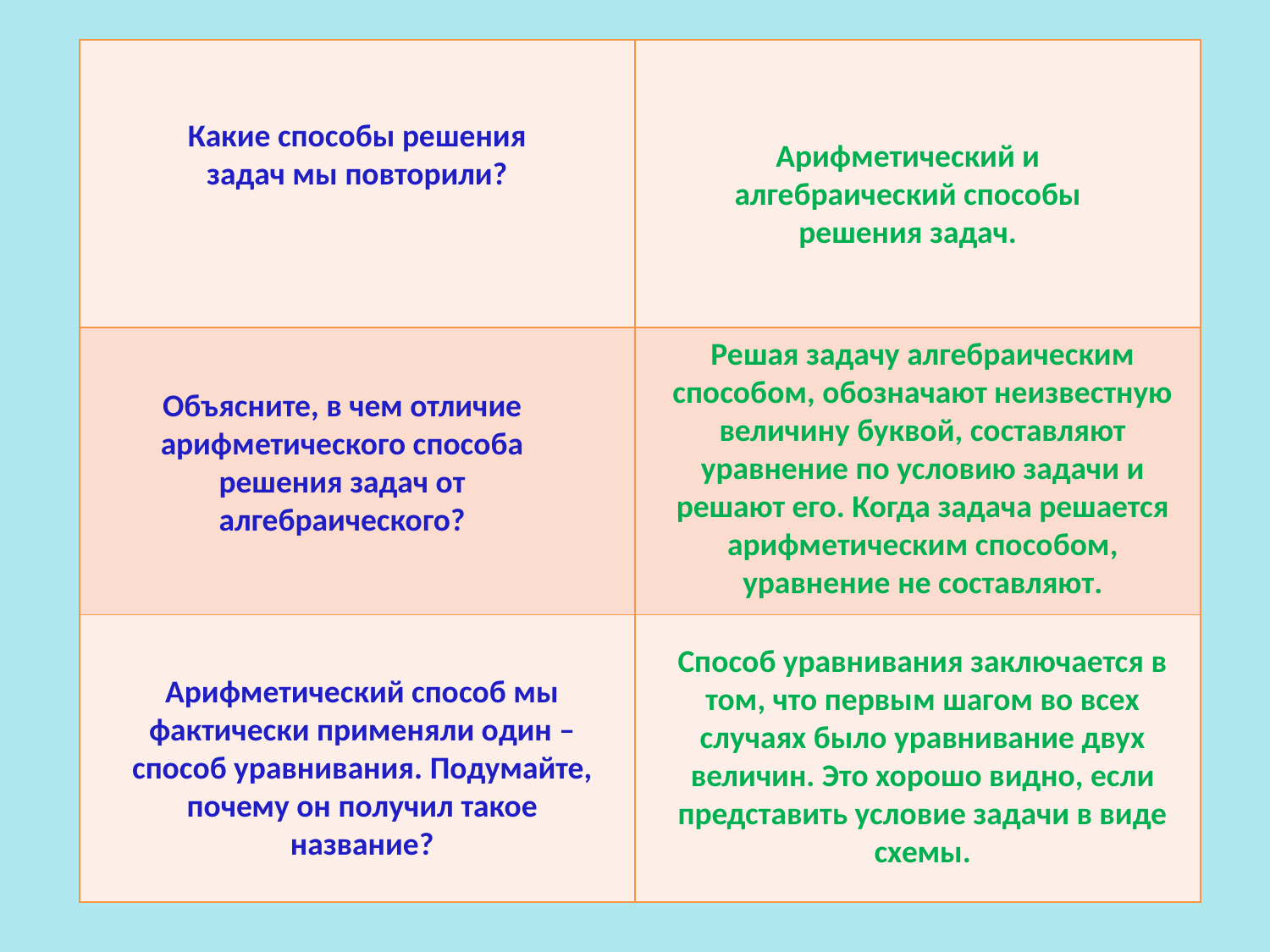

|  |  |
| --- | --- |
|  |  |
|  |  |
Какие способы решения задач мы повторили?
Арифметический и алгебраический способы решения задач.
Решая задачу алгебраическим способом, обозначают неизвестную величину буквой, составляют уравнение по условию задачи и решают его. Когда задача решается арифметическим способом, уравнение не составляют.
Объясните, в чем отличие арифметического способа решения задач от алгебраического?
Способ уравнивания заключается в том, что первым шагом во всех случаях было уравнивание двух величин. Это хорошо видно, если представить условие задачи в виде схемы.
Арифметический способ мы фактически применяли один – способ уравнивания. Подумайте, почему он получил такое название?